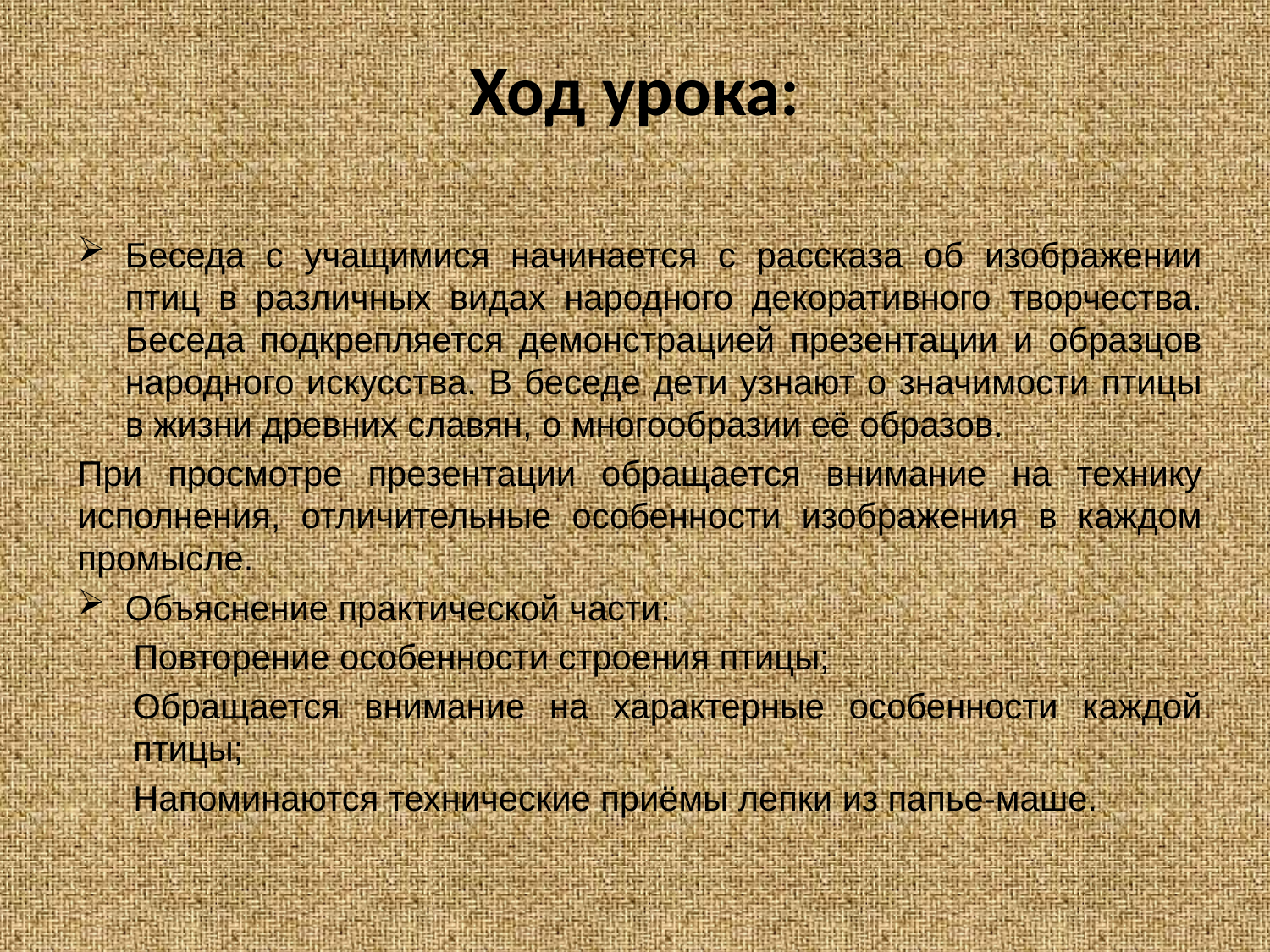

# Ход урока:
Беседа с учащимися начинается с рассказа об изображении птиц в различных видах народного декоративного творчества. Беседа подкрепляется демонстрацией презентации и образцов народного искусства. В беседе дети узнают о значимости птицы в жизни древних славян, о многообразии её образов.
При просмотре презентации обращается внимание на технику исполнения, отличительные особенности изображения в каждом промысле.
Объяснение практической части:
Повторение особенности строения птицы;
Обращается внимание на характерные особенности каждой птицы;
Напоминаются технические приёмы лепки из папье-маше.